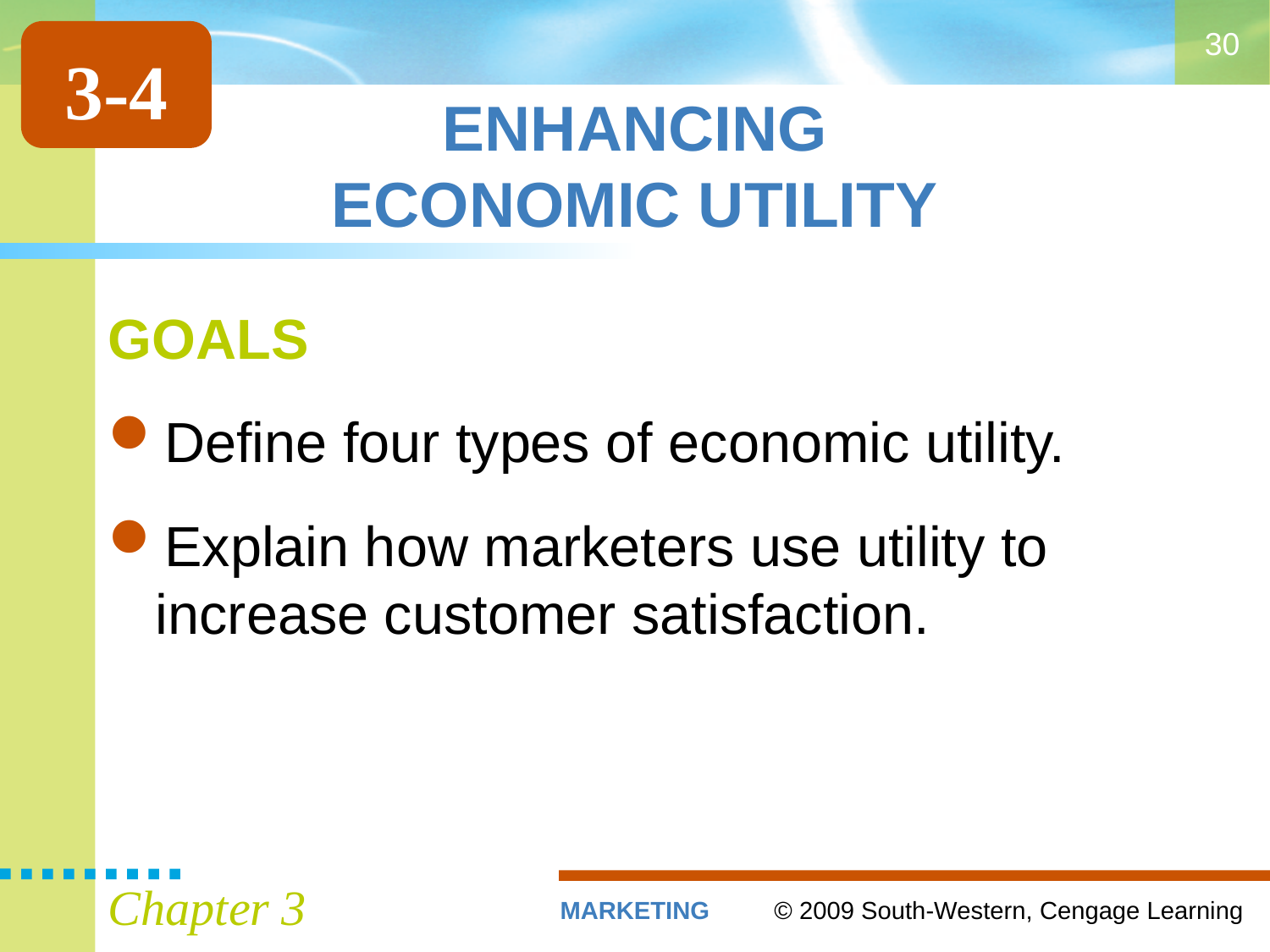

30
3-4
# ENHANCING ECONOMIC UTILITY
GOALS

Define four types of economic utility.

Explain how marketers use utility to increase customer satisfaction.
Chapter 3